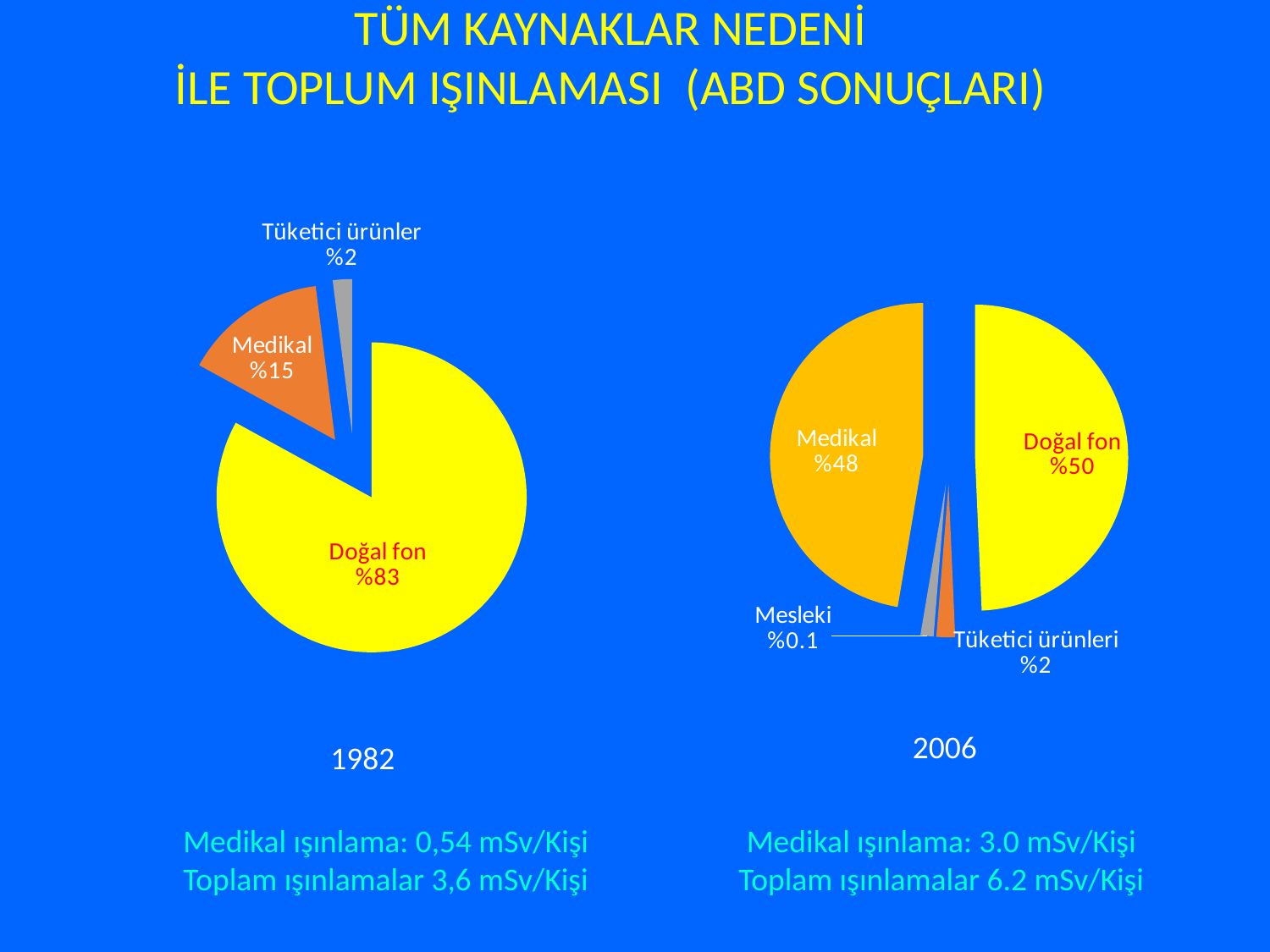

TÜM KAYNAKLAR NEDENİ
İLE TOPLUM IŞINLAMASI  (ABD SONUÇLARI)

### Chart

| Category | Satışlar |
|---|---|
| Doğal fon | 50.0 |
| Tüketici ürünleri | 2.0 |
| Mesleki0.1 | 1.4 |
| Medikal | 48.0 |

### Chart

| Category | Satışlar |
|---|---|
| Doğal fon | 83.0 |
| Medikal | 15.0 |
| tüketici ürünler | 2.0 |
| Mesleki | 0.0 |
2006
1982
Medikal ışınlama: 0,54 mSv/Kişi Toplam ışınlamalar 3,6 mSv/Kişi
Medikal ışınlama: 3.0 mSv/Kişi Toplam ışınlamalar 6.2 mSv/Kişi